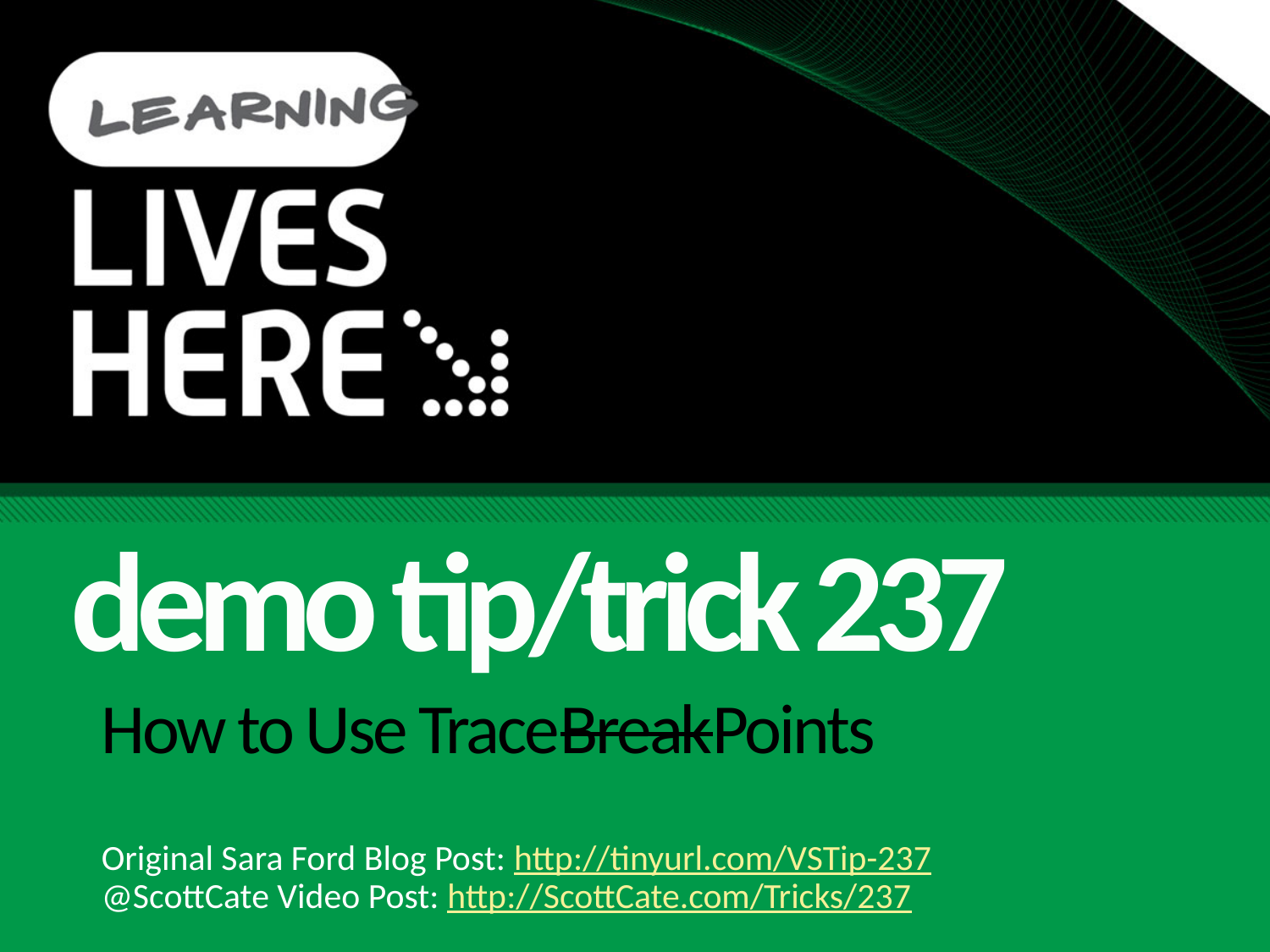

demo tip/trick 237
# How to Use TraceBreakPoints

Original Sara Ford Blog Post: http://tinyurl.com/VSTip-237
@ScottCate Video Post: http://ScottCate.com/Tricks/237